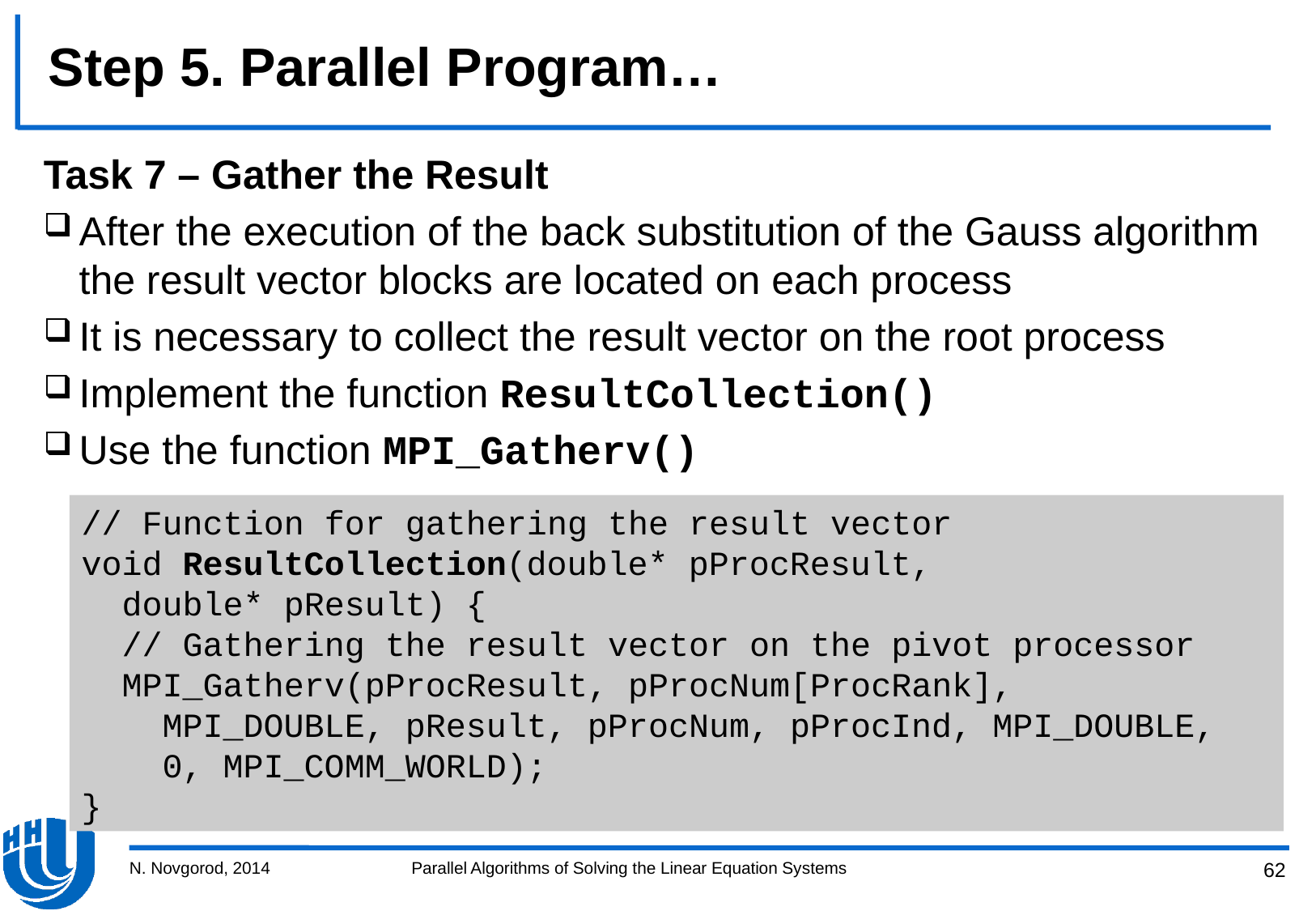

# Step 5. Parallel Program…
Task 7 – Gather the Result
After the execution of the back substitution of the Gauss algorithm the result vector blocks are located on each process
It is necessary to collect the result vector on the root process
Implement the function ResultCollection()
Use the function MPI_Gatherv()
// Function for gathering the result vector
void ResultCollection(double* pProcResult,
  double* pResult) {
  // Gathering the result vector on the pivot processor
  MPI_Gatherv(pProcResult, pProcNum[ProcRank],
    MPI_DOUBLE, pResult, pProcNum, pProcInd, MPI_DOUBLE,
    0, MPI_COMM_WORLD);
}
N. Novgorod, 2014
Parallel Algorithms of Solving the Linear Equation Systems
62